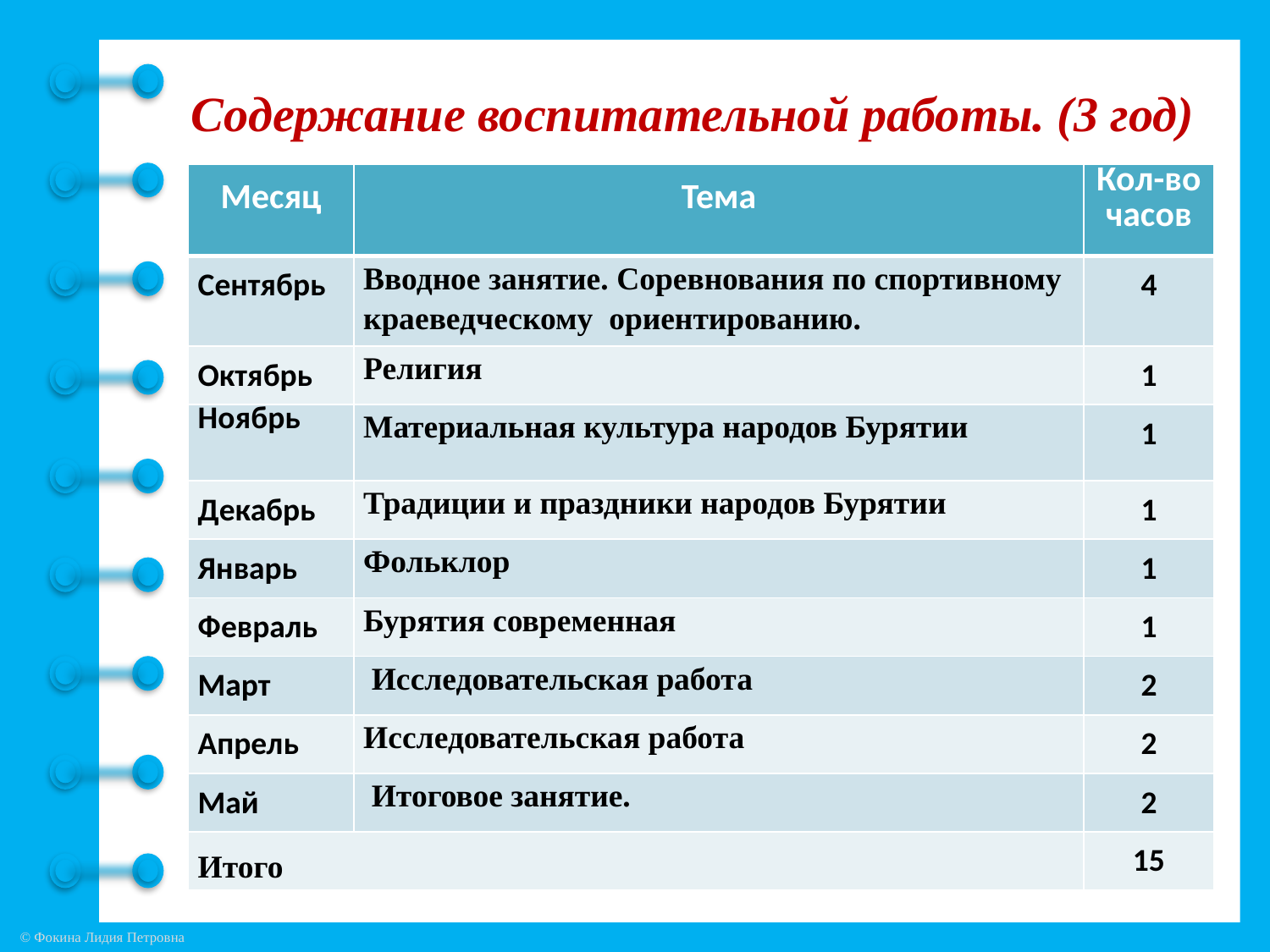

Содержание воспитательной работы. (3 год)
| Месяц | Тема | Кол-во часов |
| --- | --- | --- |
| Сентябрь | Вводное занятие. Соревнования по спортивному краеведческому ориентированию. | 4 |
| Октябрь | Религия | 1 |
| Ноябрь | Материальная культура народов Бурятии | 1 |
| Декабрь | Традиции и праздники народов Бурятии | 1 |
| Январь | Фольклор | 1 |
| Февраль | Бурятия современная | 1 |
| Март | Исследовательская работа | 2 |
| Апрель | Исследовательская работа | 2 |
| Май | Итоговое занятие. | 2 |
| Итого |  | 15 |